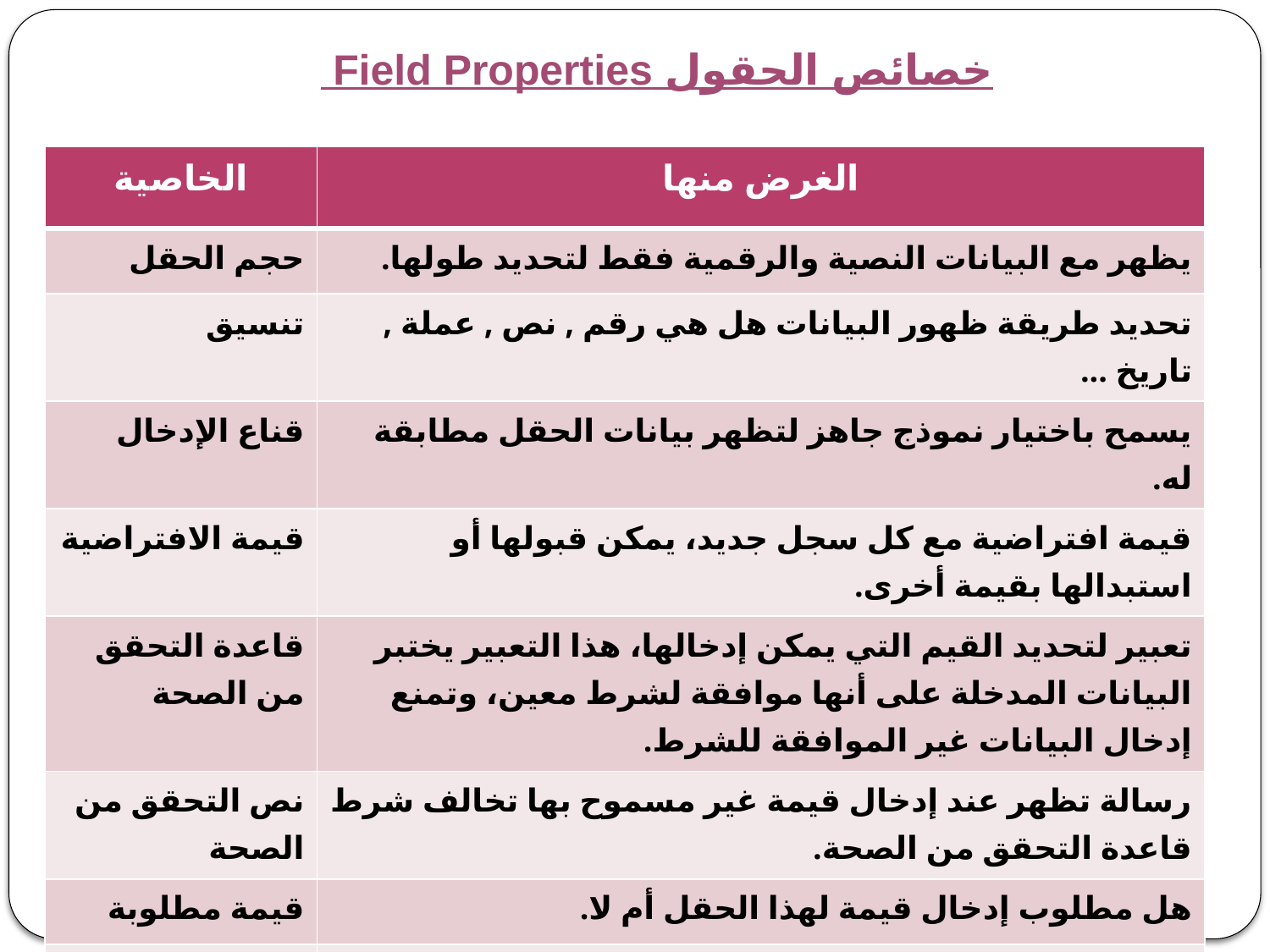

# خصائص الحقول Field Properties
| الخاصية | الغرض منها |
| --- | --- |
| حجم الحقل | يظهر مع البيانات النصية والرقمية فقط لتحديد طولها. |
| تنسيق | تحديد طريقة ظهور البيانات هل هي رقم , نص , عملة , تاريخ ... |
| قناع الإدخال | يسمح باختيار نموذج جاهز لتظهر بيانات الحقل مطابقة له. |
| قيمة الافتراضية | قيمة افتراضية مع كل سجل جديد، يمكن قبولها أو استبدالها بقيمة أخرى. |
| قاعدة التحقق من الصحة | تعبير لتحديد القيم التي يمكن إدخالها، هذا التعبير يختبر البيانات المدخلة على أنها موافقة لشرط معين، وتمنع إدخال البيانات غير الموافقة للشرط. |
| نص التحقق من الصحة | رسالة تظهر عند إدخال قيمة غير مسموح بها تخالف شرط قاعدة التحقق من الصحة. |
| قيمة مطلوبة | هل مطلوب إدخال قيمة لهذا الحقل أم لا. |
| مفهرس | يقوم بتدقيق البيانات المدخلة مع إمكانية عدم تكرارها على نفس الحقل وتساعد في تسريع عملية البحث عن البيانات . |